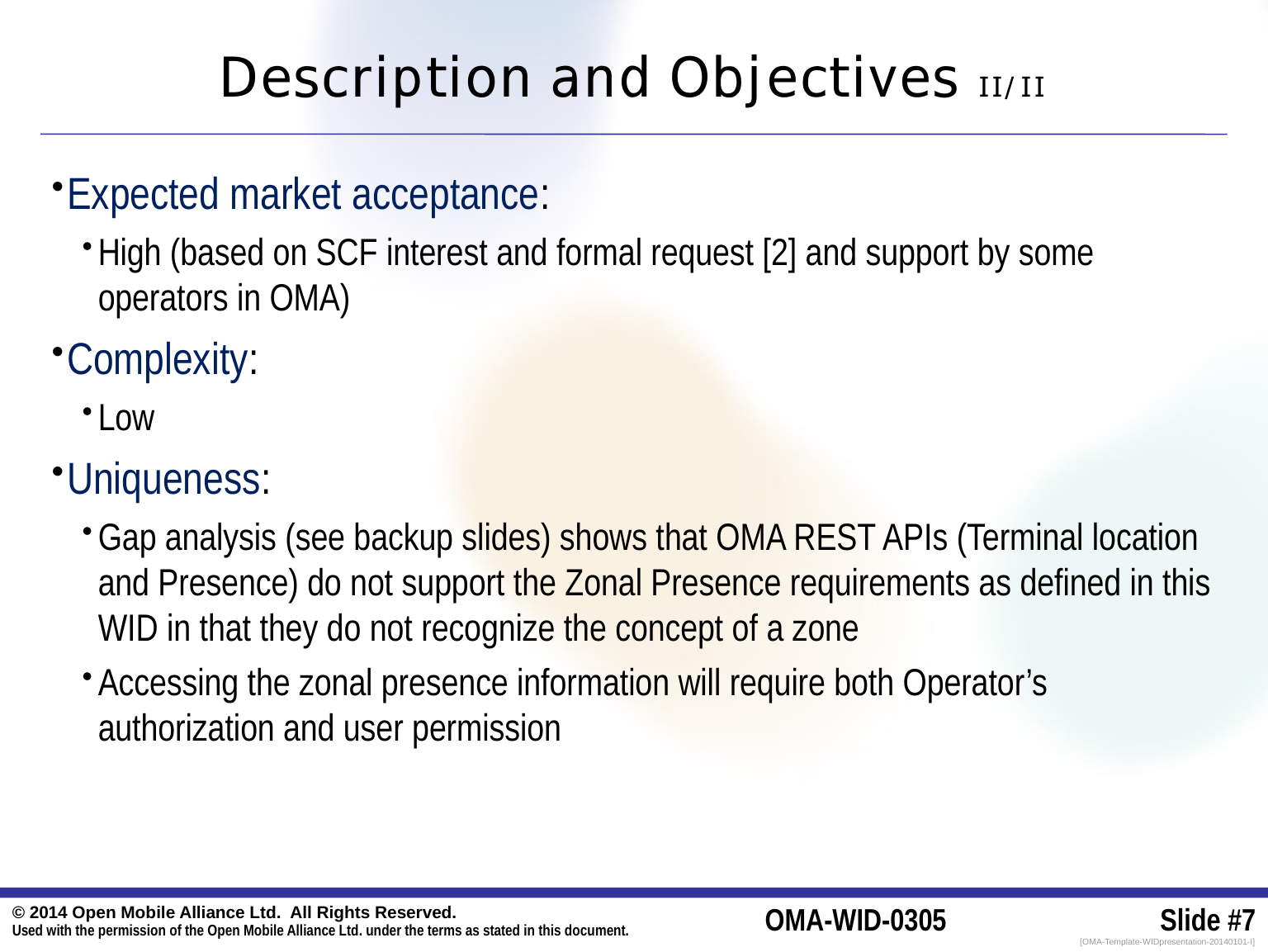

# Description and Objectives II/II
Expected market acceptance:
High (based on SCF interest and formal request [2] and support by some operators in OMA)
Complexity:
Low
Uniqueness:
Gap analysis (see backup slides) shows that OMA REST APIs (Terminal location and Presence) do not support the Zonal Presence requirements as defined in this WID in that they do not recognize the concept of a zone
Accessing the zonal presence information will require both Operator’s authorization and user permission